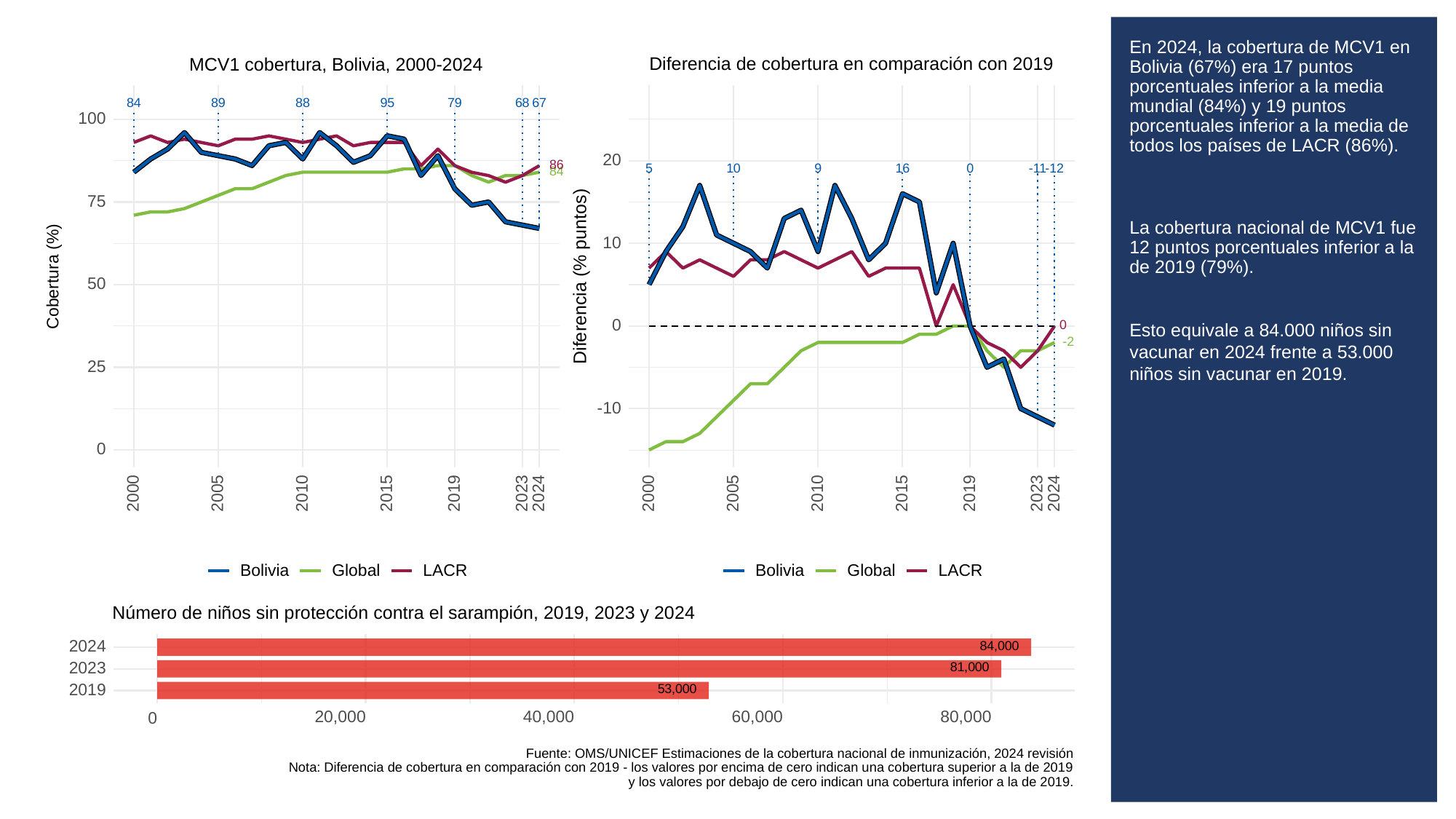

# En 2024, la cobertura de MCV1 en Bolivia (67%) era 17 puntos porcentuales inferior a la media mundial (84%) y 19 puntos porcentuales inferior a la media de todos los países de LACR (86%).

La cobertura nacional de MCV1 fue 12 puntos porcentuales inferior a la de 2019 (79%).

Esto equivale a 84.000 niños sin vacunar en 2024 frente a 53.000 niños sin vacunar en 2019.

Diferencia de cobertura en comparación con 2019
MCV1 cobertura, Bolivia, 2000-2024

84
89
88
95
79
68
67

100

20

86
10
9
16
0
-11
-12
5

84

75

10

Diferencia (% puntos)
Cobertura (%)
50

0
0

-2
25

-10

0

2023
2023
2000
2005
2010
2015
2019
2024
2000
2005
2010
2015
2019
2024
Global
LACR
Global
LACR
Bolivia
Bolivia

Número de niños sin protección contra el sarampión, 2019, 2023 y 2024

84,000
2024

81,000
2023

53,000
2019

20,000
40,000
60,000
80,000
0
Fuente: OMS/UNICEF Estimaciones de la cobertura nacional de inmunización, 2024 revisión
Nota: Diferencia de cobertura en comparación con 2019 - los valores por encima de cero indican una cobertura superior a la de 2019
y los valores por debajo de cero indican una cobertura inferior a la de 2019.